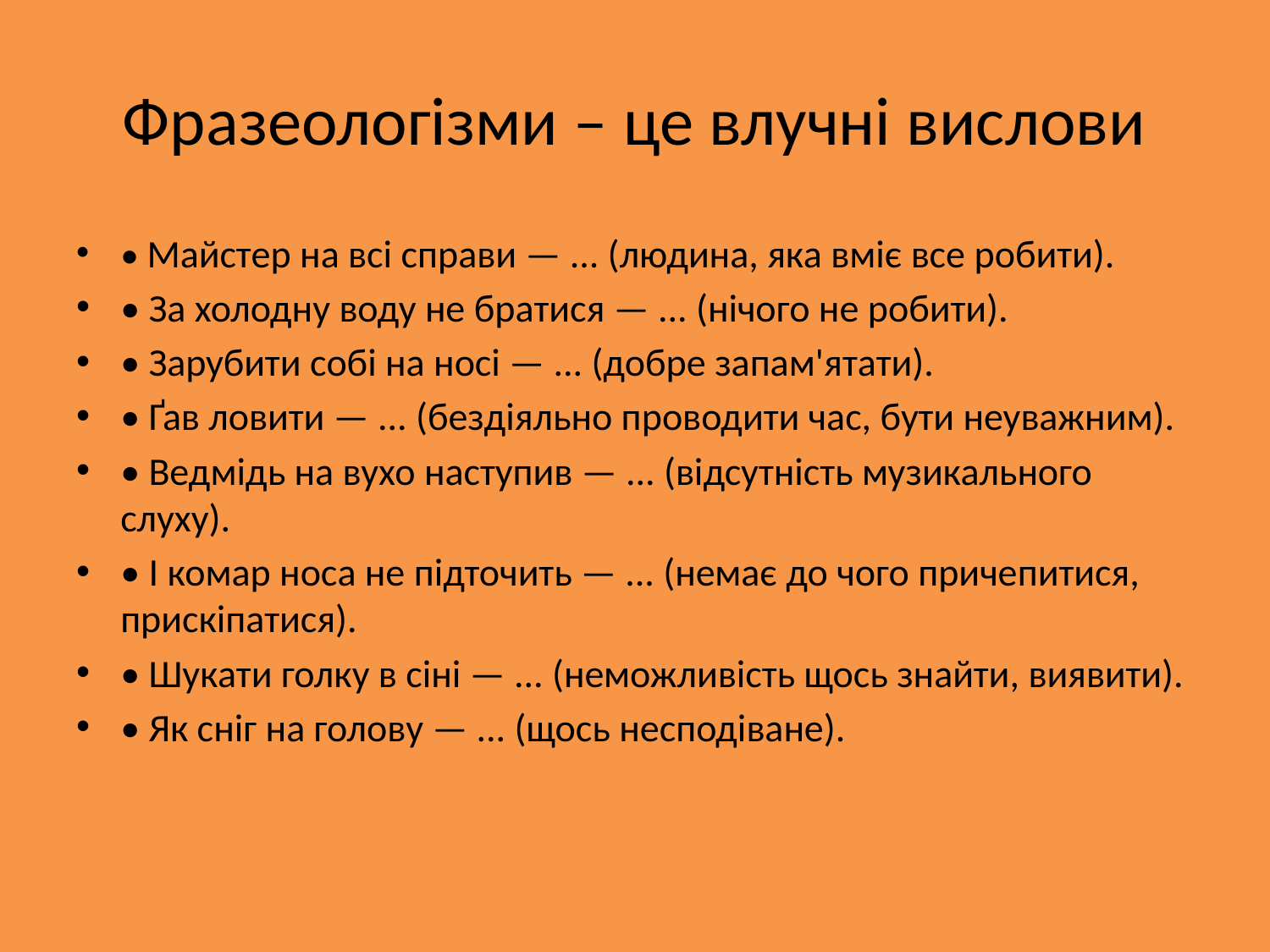

# Фразеологізми – це влучні вислови
• Майстер на всі справи — ... (людина, яка вміє все робити).
• За холодну воду не братися — ... (нічого не робити).
• Зарубити собі на носі — ... (добре запам'я­тати).
• Ґав ловити — ... (бездіяльно проводити час, бути неуважним).
• Ведмідь на вухо наступив — ... (відсутність музикального слуху).
• І комар носа не підточить — ... (немає до чого причепитися, прискіпатися).
• Шукати голку в сіні — ... (неможливість щось знайти, виявити).
• Як сніг на голову — ... (щось несподіване).